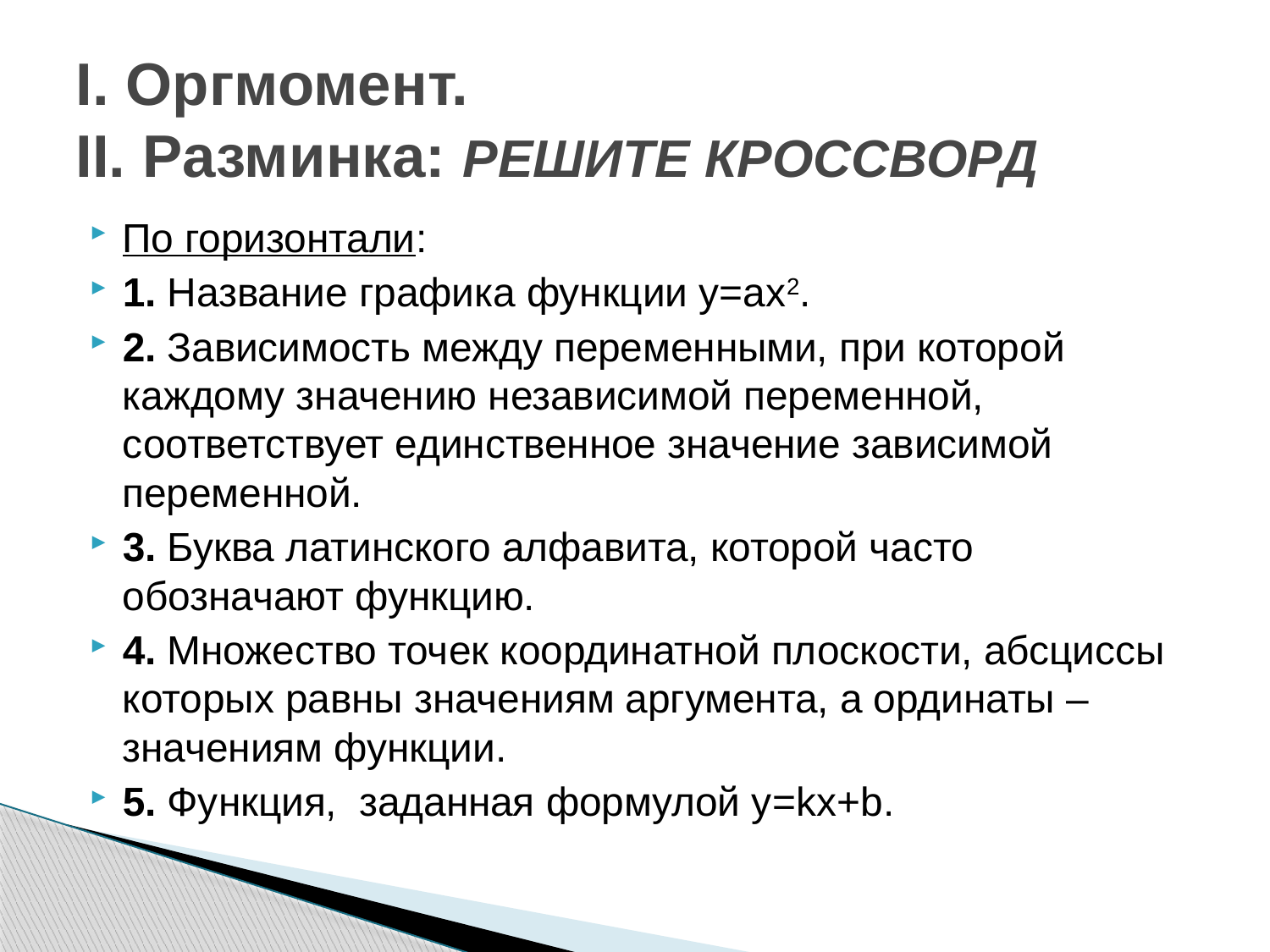

# I. Оргмомент. II. Разминка: РЕШИТЕ КРОССВОРД
По горизонтали:
1. Название графика функции у=ах2.
2. Зависимость между переменными, при которой каждому значению независимой переменной, соответствует единственное значение зависимой переменной.
3. Буква латинского алфавита, которой часто обозначают функцию.
4. Множество точек координатной плоскости, абсциссы которых равны значениям аргумента, а ординаты – значениям функции.
5. Функция,  заданная формулой у=kx+b.